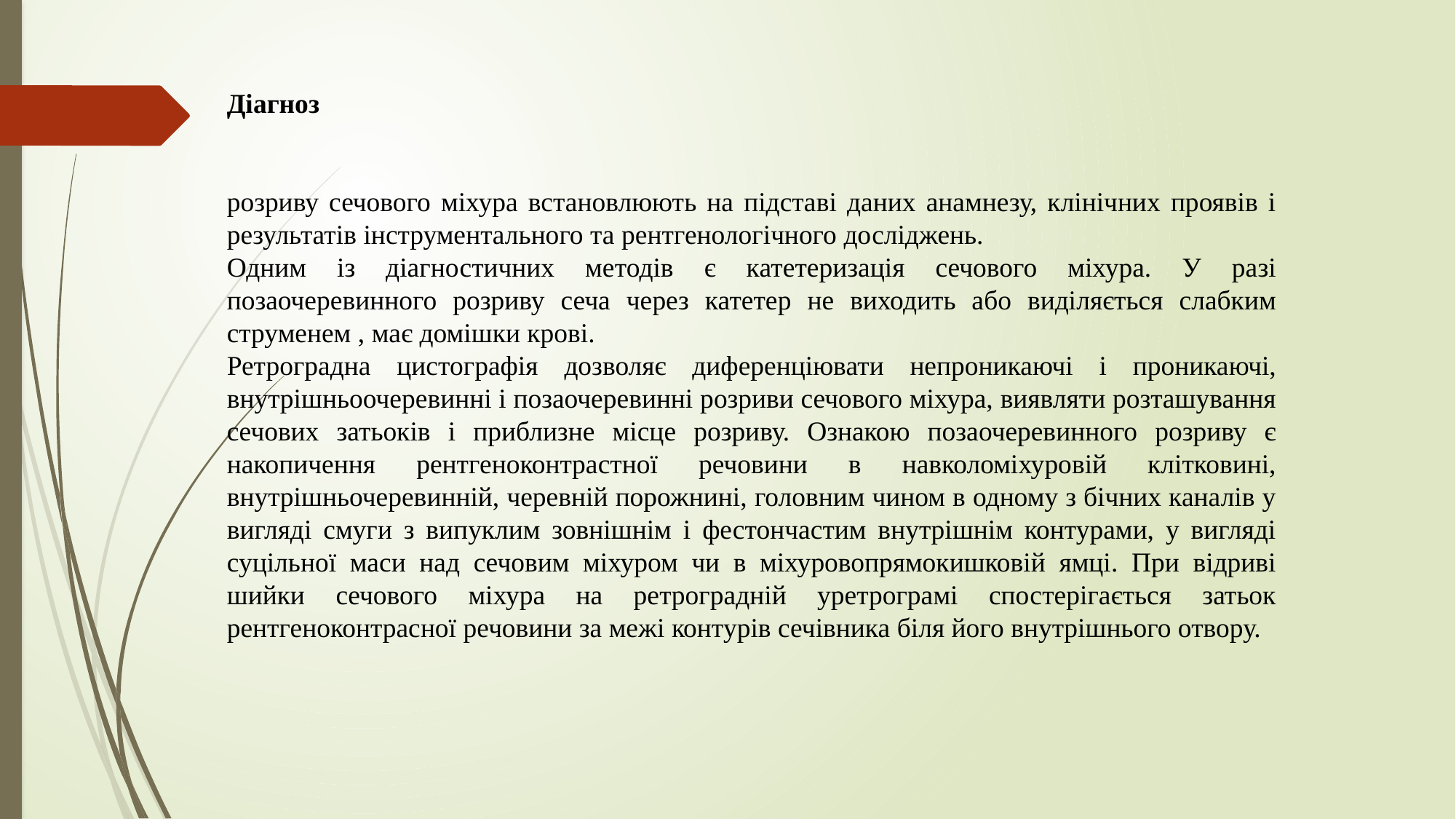

Діагноз

розриву сечового міхура встановлюють на підставі даних анамнезу, клінічних проявів і результатів інструментального та рентгенологічного досліджень.
Одним із діагностичних методів є катетеризація сечового міхура. У разі позаочеревинного розриву сеча через катетер не виходить або виділяється слабким струменем , має домішки крові.
Ретроградна цистографія дозволяє диференціювати непроникаючі і проникаючі, внутрішньоочеревинні і позаочеревинні розриви сечового міхура, виявляти розташування сечових затьоків і приблизне місце розриву. Ознакою позаочеревинного розриву є накопичення рентгеноконтрастної речовини в навколоміхуровій клітковині, внутрішньочеревинній, черевній порожнині, головним чином в одному з бічних каналів у вигляді смуги з випуклим зовнішнім і фестончастим внутрішнім контурами, у вигляді суцільної маси над сечовим міхуром чи в міхуровопрямокишковій ямці. При відриві шийки сечового міхура на ретроградній уретрограмі спостерігається затьок рентгеноконтрасної речовини за межі контурів сечівника біля його внутрішнього отвору.